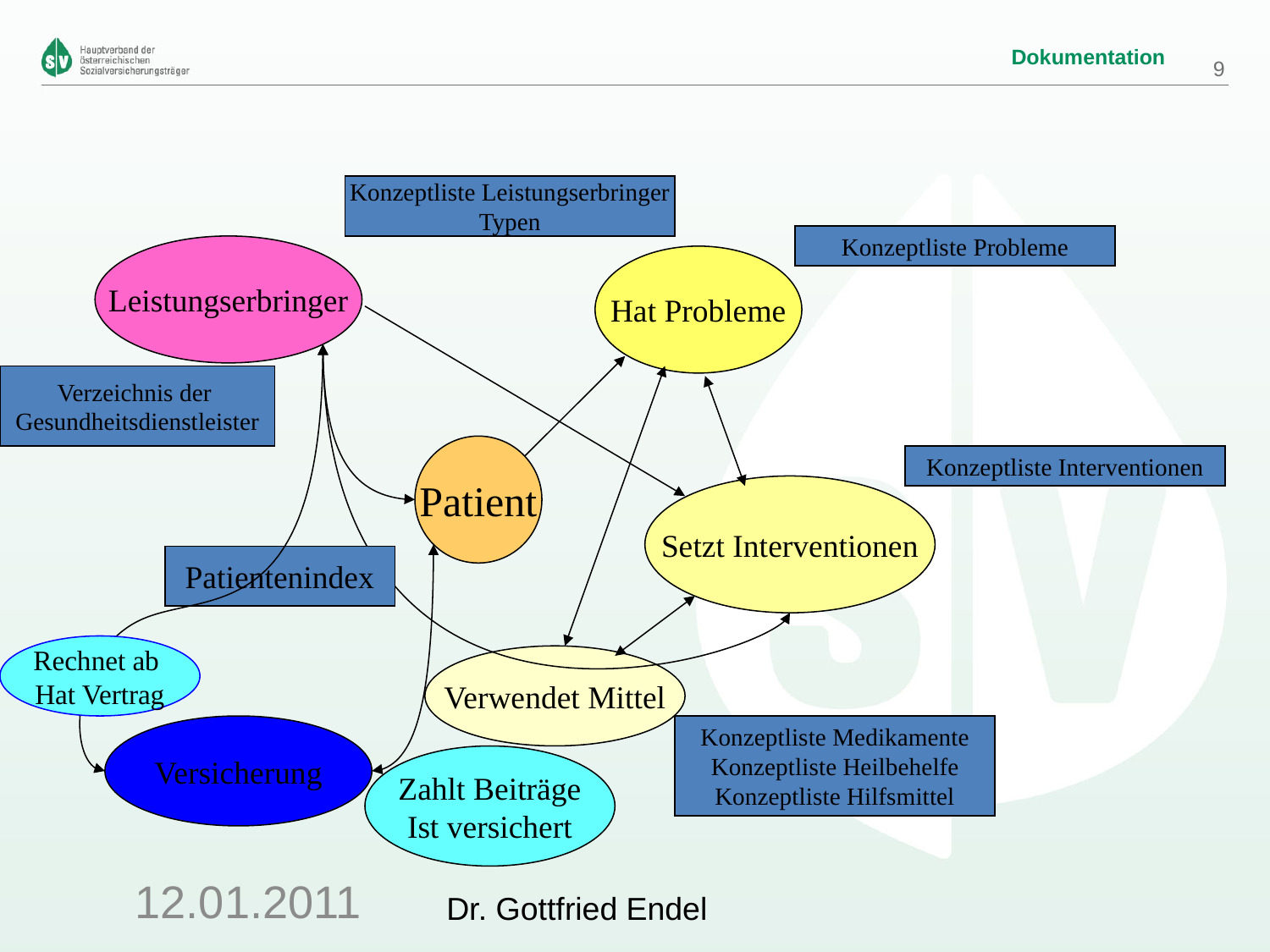

# Dokumentation
9
Konzeptliste Leistungserbringer
Typen
Konzeptliste Probleme
Leistungserbringer
Hat Probleme

Verzeichnis der
Gesundheitsdienstleister

Patient
Konzeptliste Interventionen
Setzt Interventionen
Patientenindex

Rechnet ab
Hat Vertrag
Verwendet Mittel
Versicherung
Konzeptliste Medikamente
Konzeptliste Heilbehelfe
Konzeptliste Hilfsmittel
Zahlt Beiträge
Ist versichert
12.01.2011
Dr. Gottfried Endel